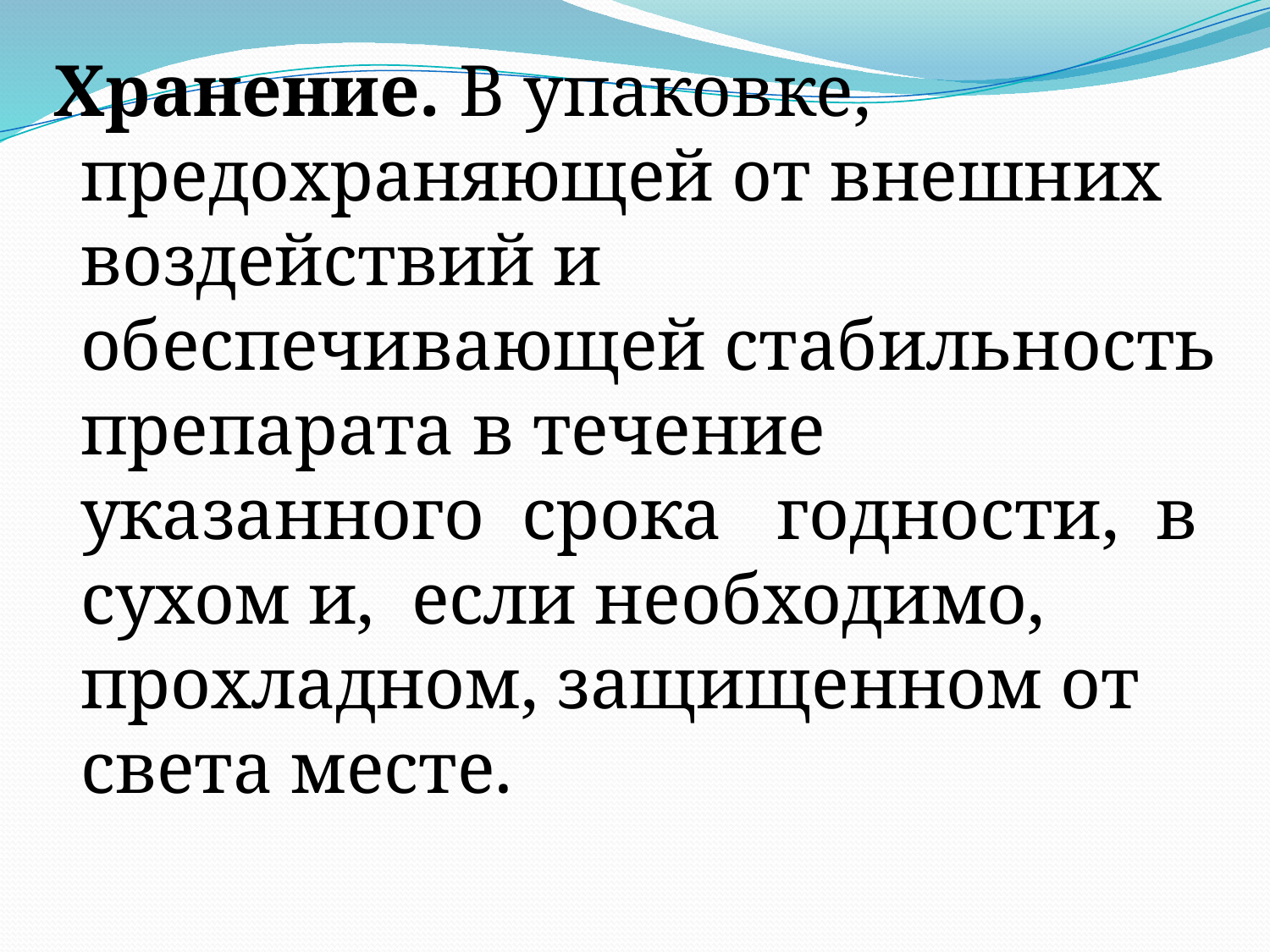

Хранение. В упаковке,  предохраняющей от внешних воздействий и   обеспечивающей стабильность препарата в течение  указанного  срока   годности,  в сухом и,  если необходимо,  прохладном, защищенном от   света месте.
#